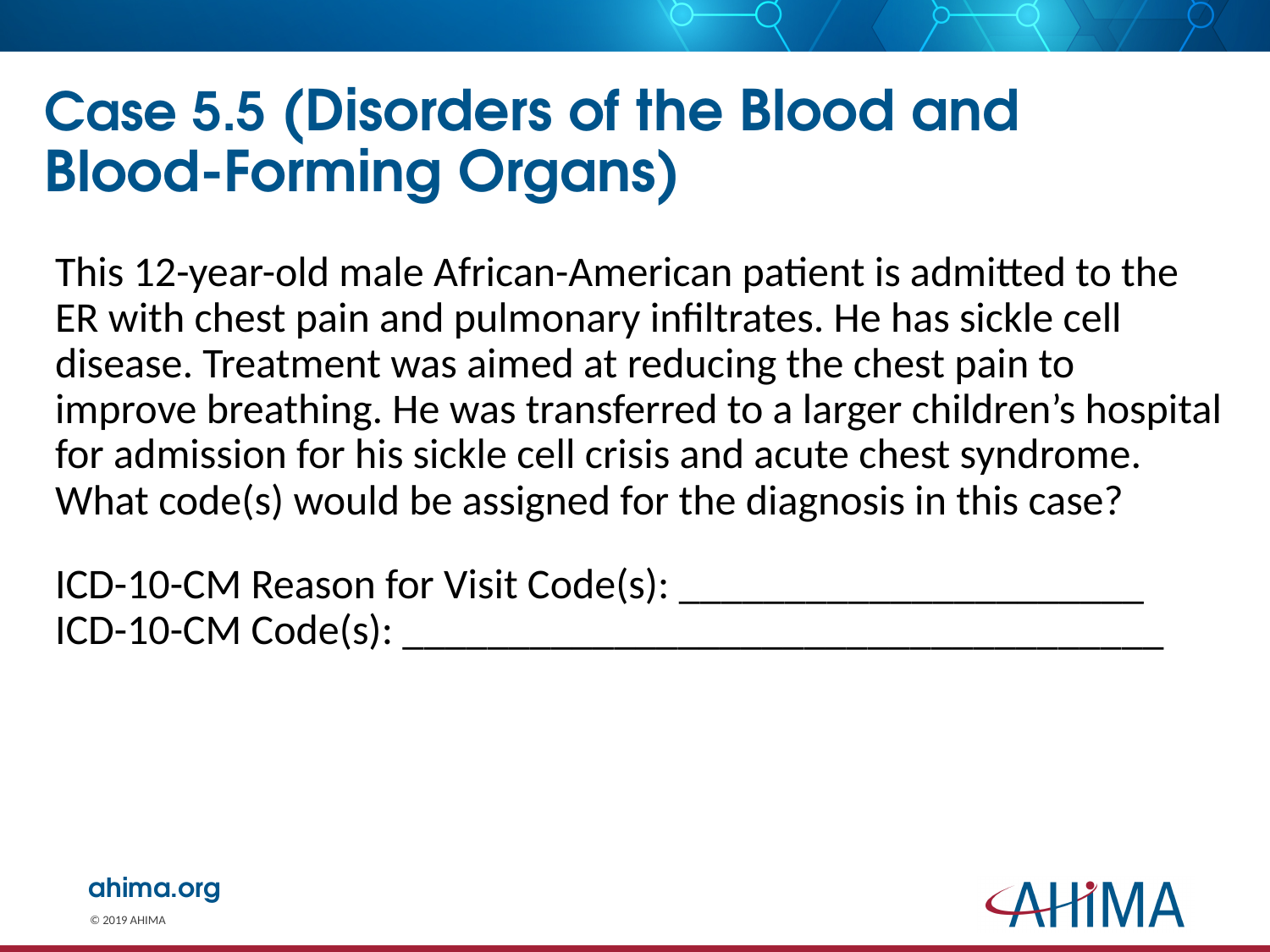

# Case 5.5 (Disorders of the Blood and Blood-Forming Organs)
This 12-year-old male African-American patient is admitted to the ER with chest pain and pulmonary infiltrates. He has sickle cell disease. Treatment was aimed at reducing the chest pain to improve breathing. He was transferred to a larger children’s hospital for admission for his sickle cell crisis and acute chest syndrome. What code(s) would be assigned for the diagnosis in this case?

ICD-10-CM Reason for Visit Code(s): ______________________
ICD-10-CM Code(s): ____________________________________